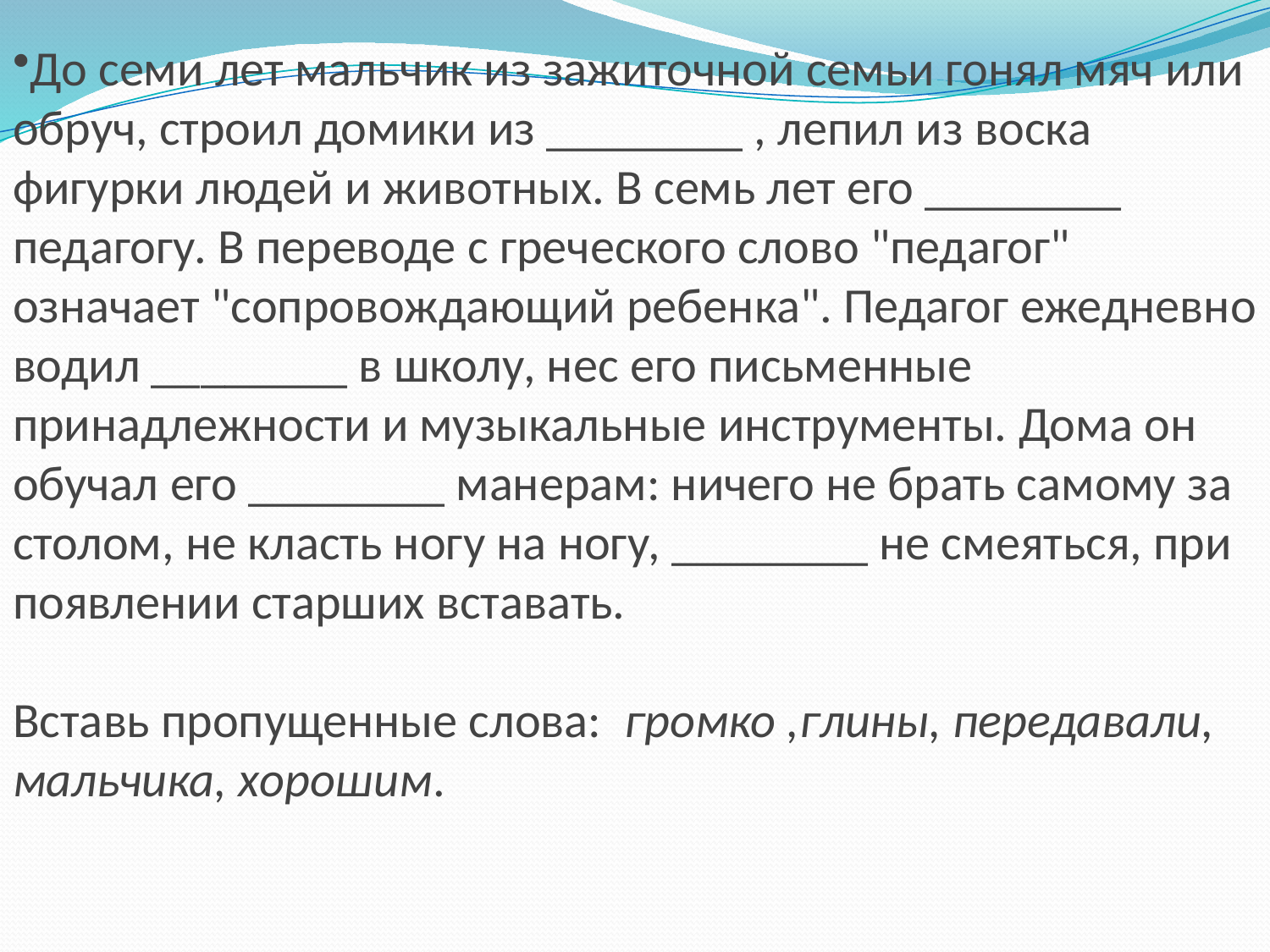

До семи лет мальчик из зажиточной семьи гонял мяч или обруч, строил домики из ________ , лепил из воска фигурки людей и животных. В семь лет его ________ педагогу. В переводе с греческого слово "педагог" означает "сопровождающий ребенка". Педагог ежедневно водил ________ в школу, нес его письменные принадлежности и музыкальные инструменты. Дома он обучал его ________ манерам: ничего не брать самому за столом, не класть ногу на ногу, ________ не смеяться, при появлении старших вставать.

Вставь пропущенные слова:  громко ,глины, передавали, мальчика, хорошим.